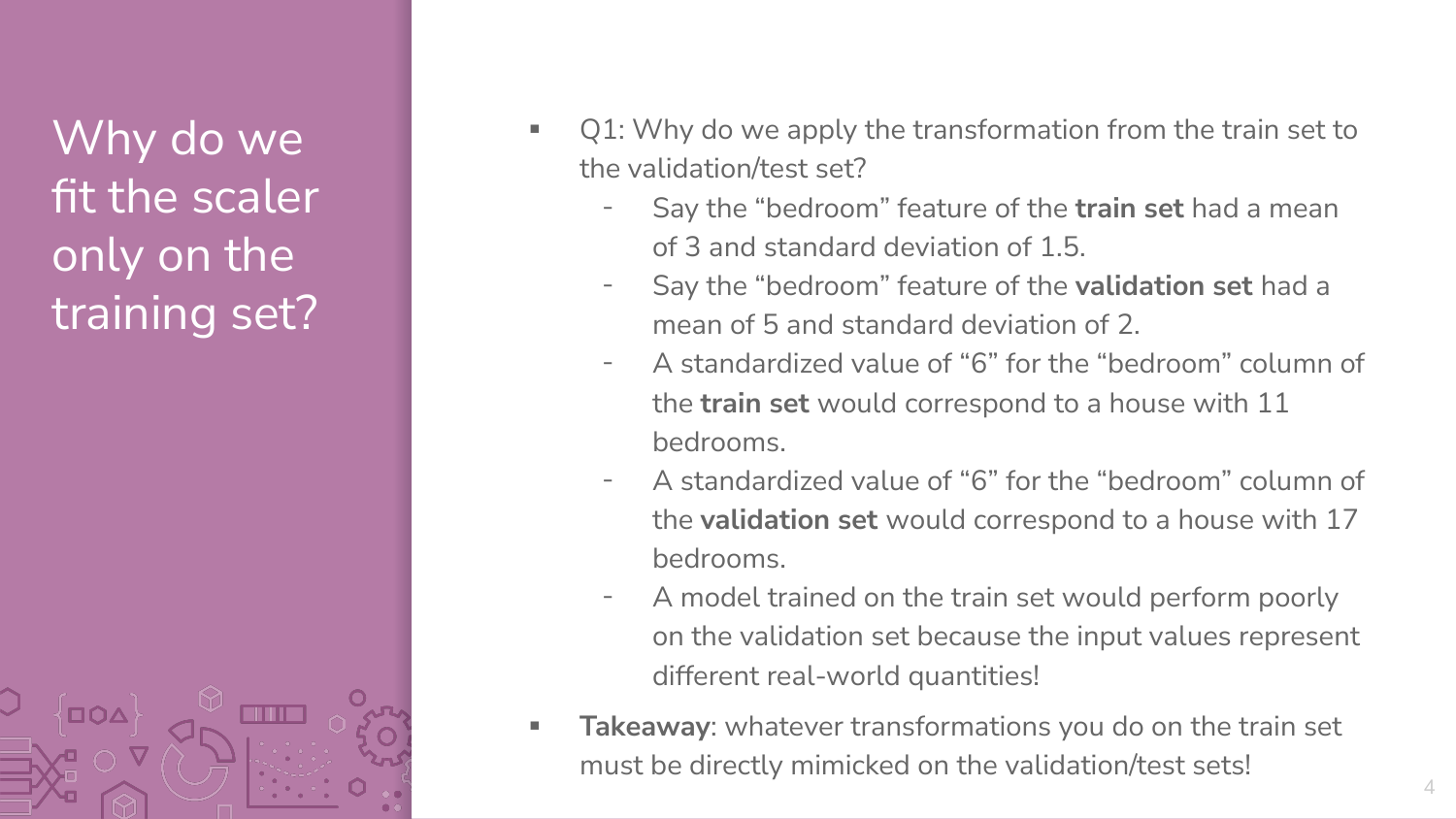

# Why do we fit the scaler only on the training set?
Q1: Why do we apply the transformation from the train set to the validation/test set?
Say the “bedroom” feature of the train set had a mean of 3 and standard deviation of 1.5.
Say the “bedroom” feature of the validation set had a mean of 5 and standard deviation of 2.
A standardized value of “6” for the “bedroom” column of the train set would correspond to a house with 11 bedrooms.
A standardized value of “6” for the “bedroom” column of the validation set would correspond to a house with 17 bedrooms.
A model trained on the train set would perform poorly on the validation set because the input values represent different real-world quantities!
Takeaway: whatever transformations you do on the train set must be directly mimicked on the validation/test sets!

4